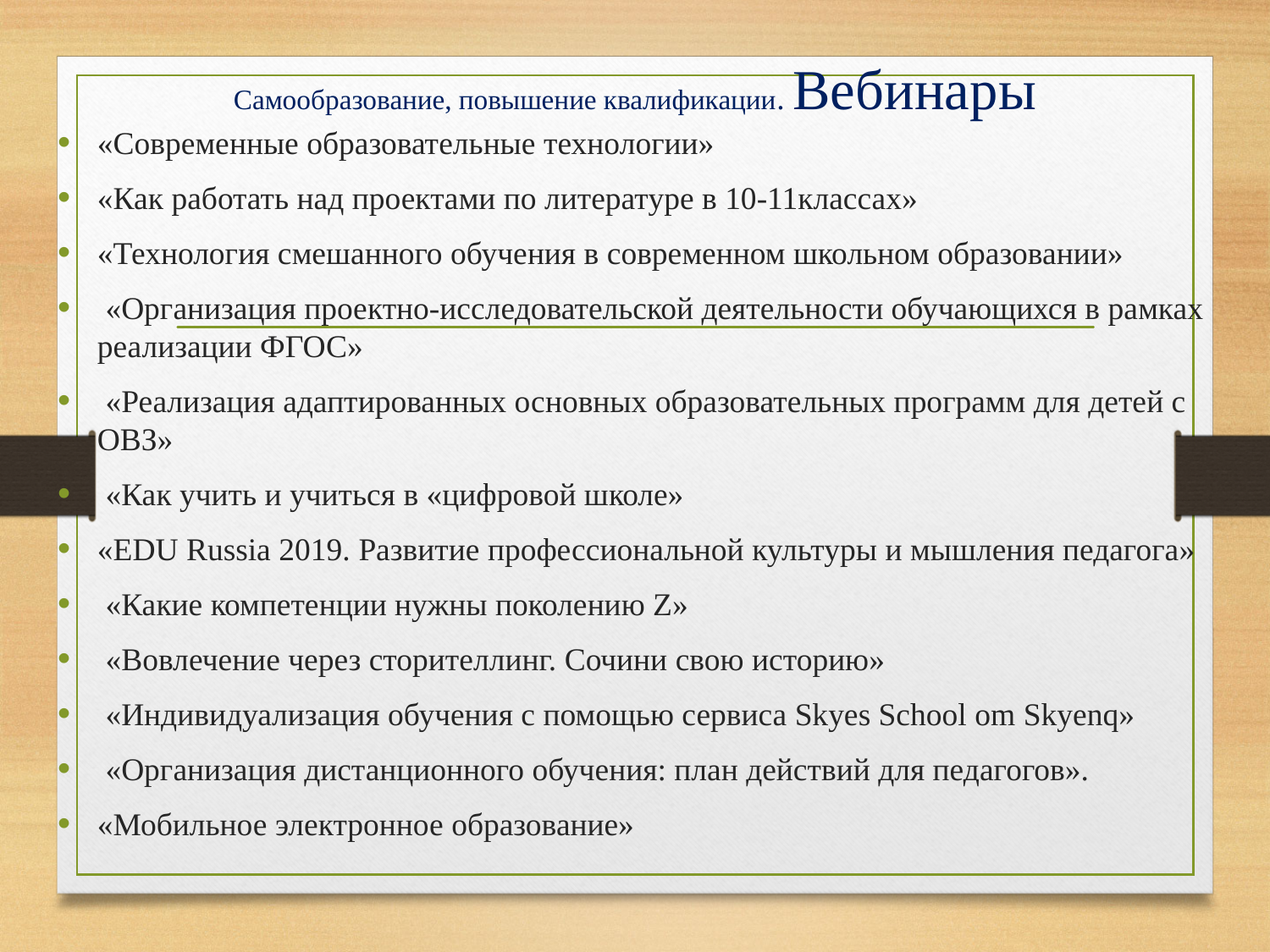

# Самообразование, повышение квалификации. Вебинары
«Современные образовательные технологии»
«Как работать над проектами по литературе в 10-11классах»
«Технология смешанного обучения в современном школьном образовании»
 «Организация проектно-исследовательской деятельности обучающихся в рамках реализации ФГОС»
 «Реализация адаптированных основных образовательных программ для детей с ОВЗ»
 «Как учить и учиться в «цифровой школе»
«EDU Russia 2019. Развитие профессиональной культуры и мышления педагога»
 «Какие компетенции нужны поколению Z»
 «Вовлечение через сторителлинг. Сочини свою историю»
 «Индивидуализация обучения с помощью сервиса Skyes School om Skyenq»
 «Организация дистанционного обучения: план действий для педагогов».
«Мобильное электронное образование»